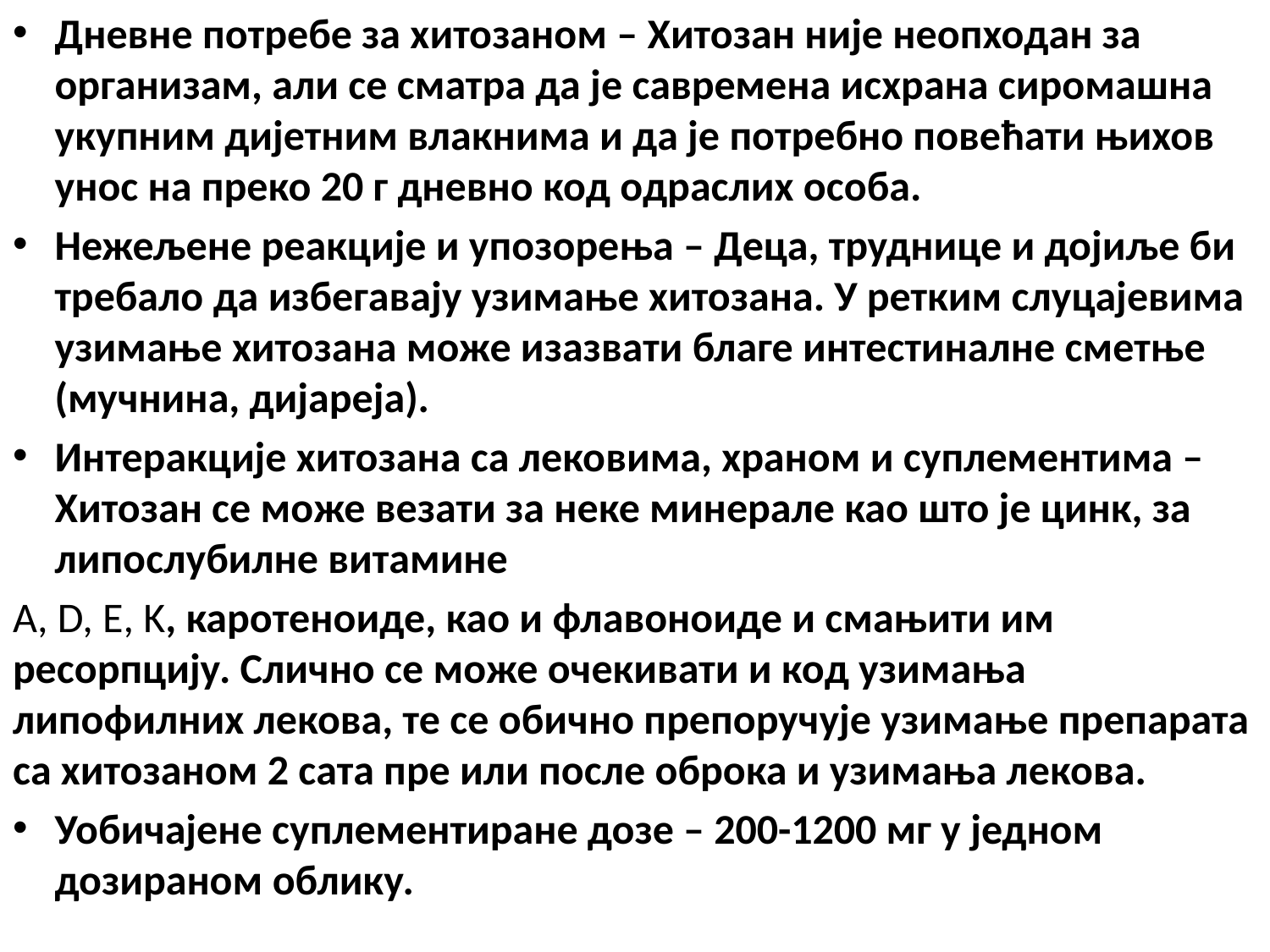

Дневне потребе за хитозаном – Хитозан није неопходан за организам, али се сматра да је савремена исхрана сиромашна укупним дијетним влакнима и да је потребно повећати њихов унос на преко 20 г дневно код одраслих особа.
Нежељене реакције и упозорења – Деца, труднице и дојиље би требало да избегавају узимање хитозана. У ретким слуцајевима узимање хитозана може изазвати благе интестиналне сметње (мучнина, дијареја).
Интеракције хитозана са лековима, храном и суплементима – Хитозан се може везати за неке минерале као што је цинк, за липослубилне витамине
A, D, E, K, каротеноиде, као и флавоноиде и смањити им ресорпцију. Слично се може очекивати и код узимања липофилних лекова, те се обично препоручује узимање препарата са хитозаном 2 сата пре или после оброка и узимања лекова.
Уобичајене суплементиране дозе – 200-1200 мг у једном дозираном облику.